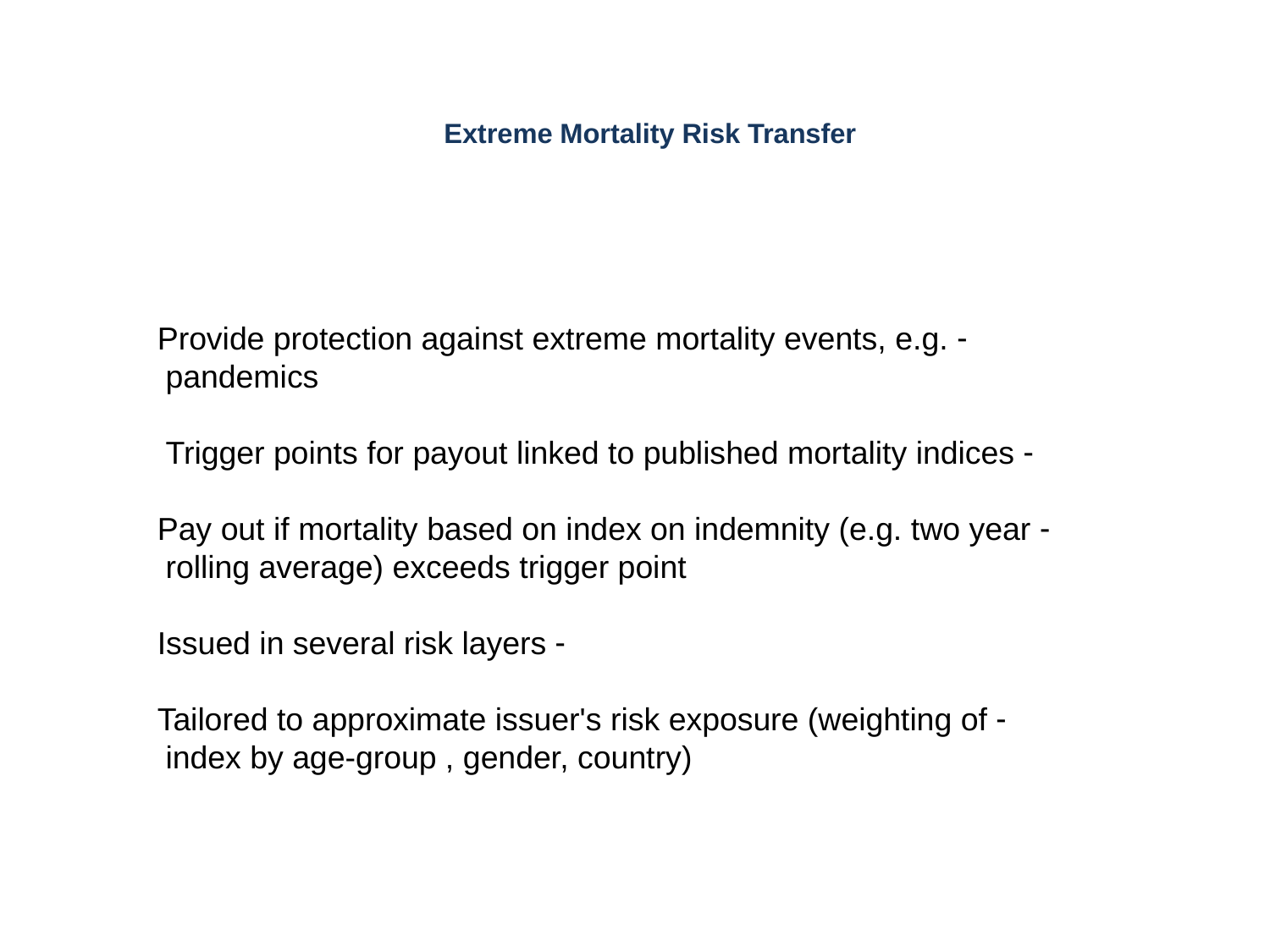

# Extreme Mortality Risk Transfer
- Provide protection against extreme mortality events, e.g. pandemics

- Trigger points for payout linked to published mortality indices

- Pay out if mortality based on index on indemnity (e.g. two year rolling average) exceeds trigger point

- Issued in several risk layers

- Tailored to approximate issuer's risk exposure (weighting of index by age-group , gender, country)